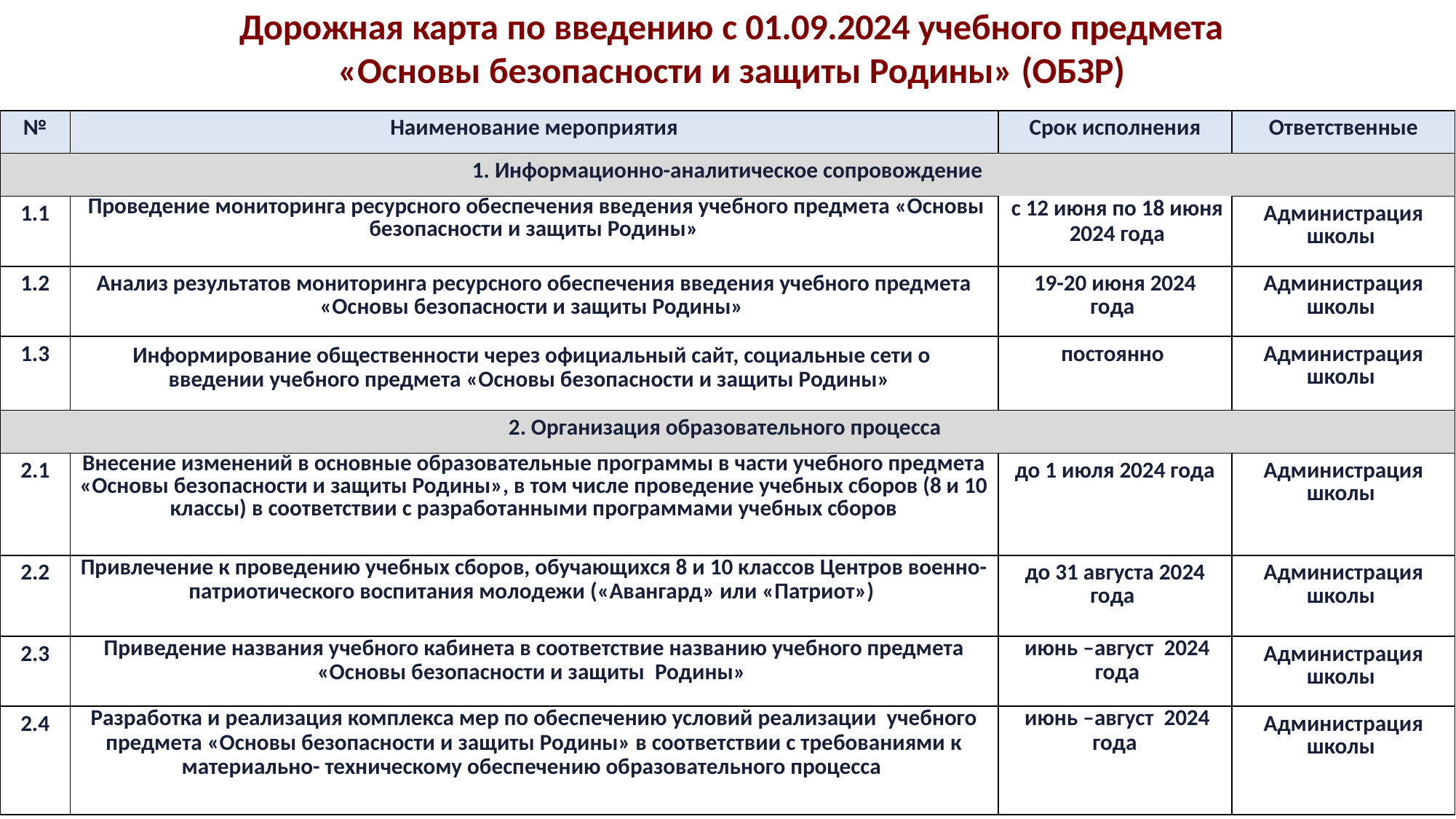

# Дорожная карта по введению с 01.09.2024 учебного предмета
«Основы безопасности и защиты Родины» (ОБЗР)
| № | Наименование мероприятия | Срок исполнения | Ответственные |
| --- | --- | --- | --- |
| 1. Информационно-аналитическое сопровождение |  |  |  |
| 1.1 | Проведение мониторинга ресурсного обеспечения введения учебного предмета «Основы безопасности и защиты Родины» | с 12 июня по 18 июня 2024 года | Администрация школы |
| 1.2 | Анализ результатов мониторинга ресурсного обеспечения введения учебного предмета «Основы безопасности и защиты Родины» | 19-20 июня 2024 года | Администрация школы |
| 1.3 | Информирование общественности через официальный сайт, социальные сети о введении учебного предмета «Основы безопасности и защиты Родины» | постоянно | Администрация школы |
| 2. Организация образовательного процесса |  |  |  |
| 2.1 | Внесение изменений в основные образовательные программы в части учебного предмета «Основы безопасности и защиты Родины», в том числе проведение учебных сборов (8 и 10 классы) в соответствии с разработанными программами учебных сборов | до 1 июля 2024 года | Администрация школы |
| 2.2 | Привлечение к проведению учебных сборов, обучающихся 8 и 10 классов Центров военно-патриотического воспитания молодежи («Авангард» или «Патриот») | до 31 августа 2024 года | Администрация школы |
| 2.3 | Приведение названия учебного кабинета в соответствие названию учебного предмета «Основы безопасности и защиты Родины» | июнь –август 2024 года | Администрация школы |
| 2.4 | Разработка и реализация комплекса мер по обеспечению условий реализации учебного предмета «Основы безопасности и защиты Родины» в соответствии с требованиями к материально- техническому обеспечению образовательного процесса | июнь –август 2024 года | Администрация школы |